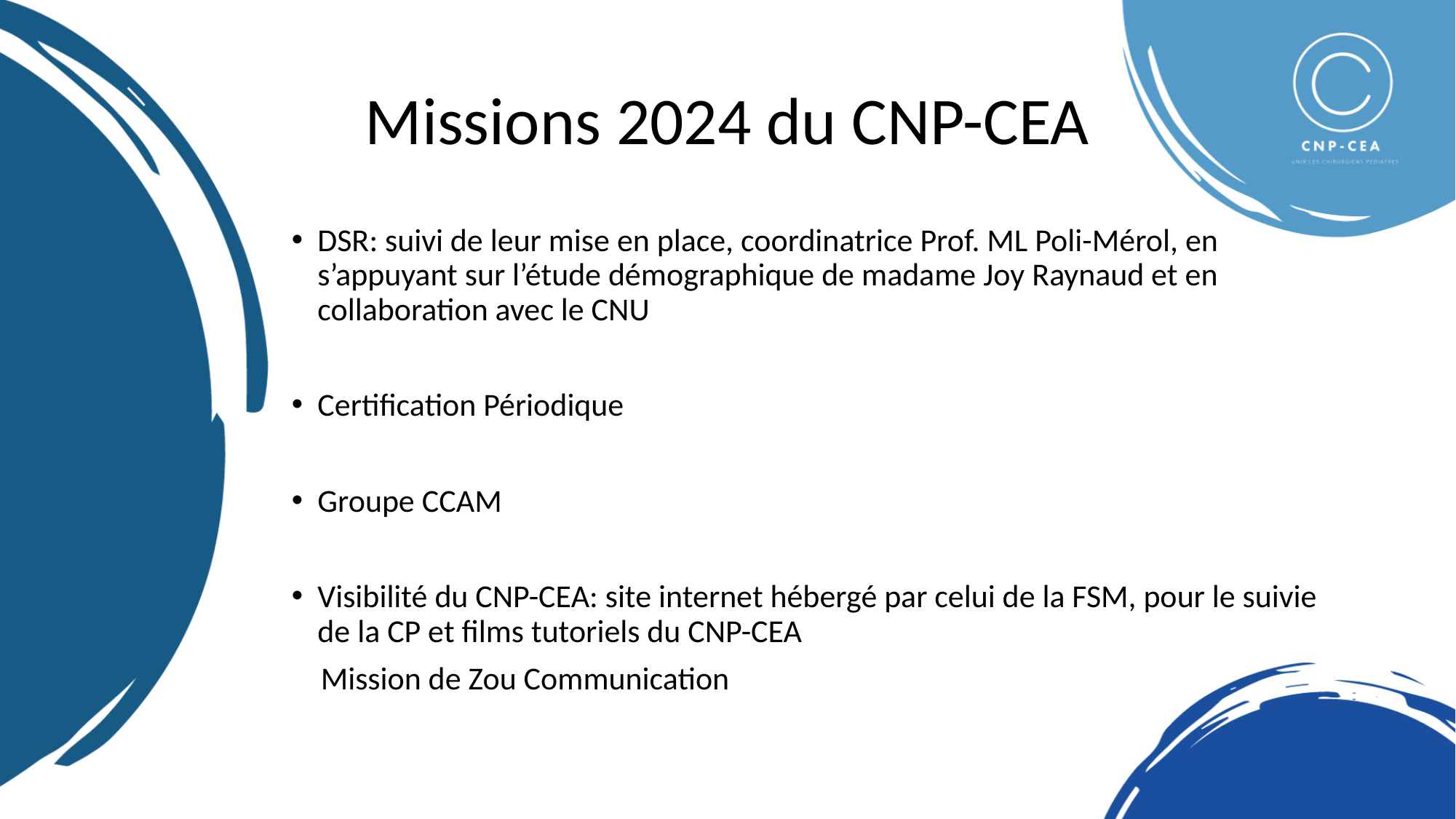

# Missions 2024 du CNP-CEA
DSR: suivi de leur mise en place, coordinatrice Prof. ML Poli-Mérol, en s’appuyant sur l’étude démographique de madame Joy Raynaud et en collaboration avec le CNU

Certification Périodique

Groupe CCAM

Visibilité du CNP-CEA: site internet hébergé par celui de la FSM, pour le suivie de la CP et films tutoriels du CNP-CEA
    Mission de Zou Communication